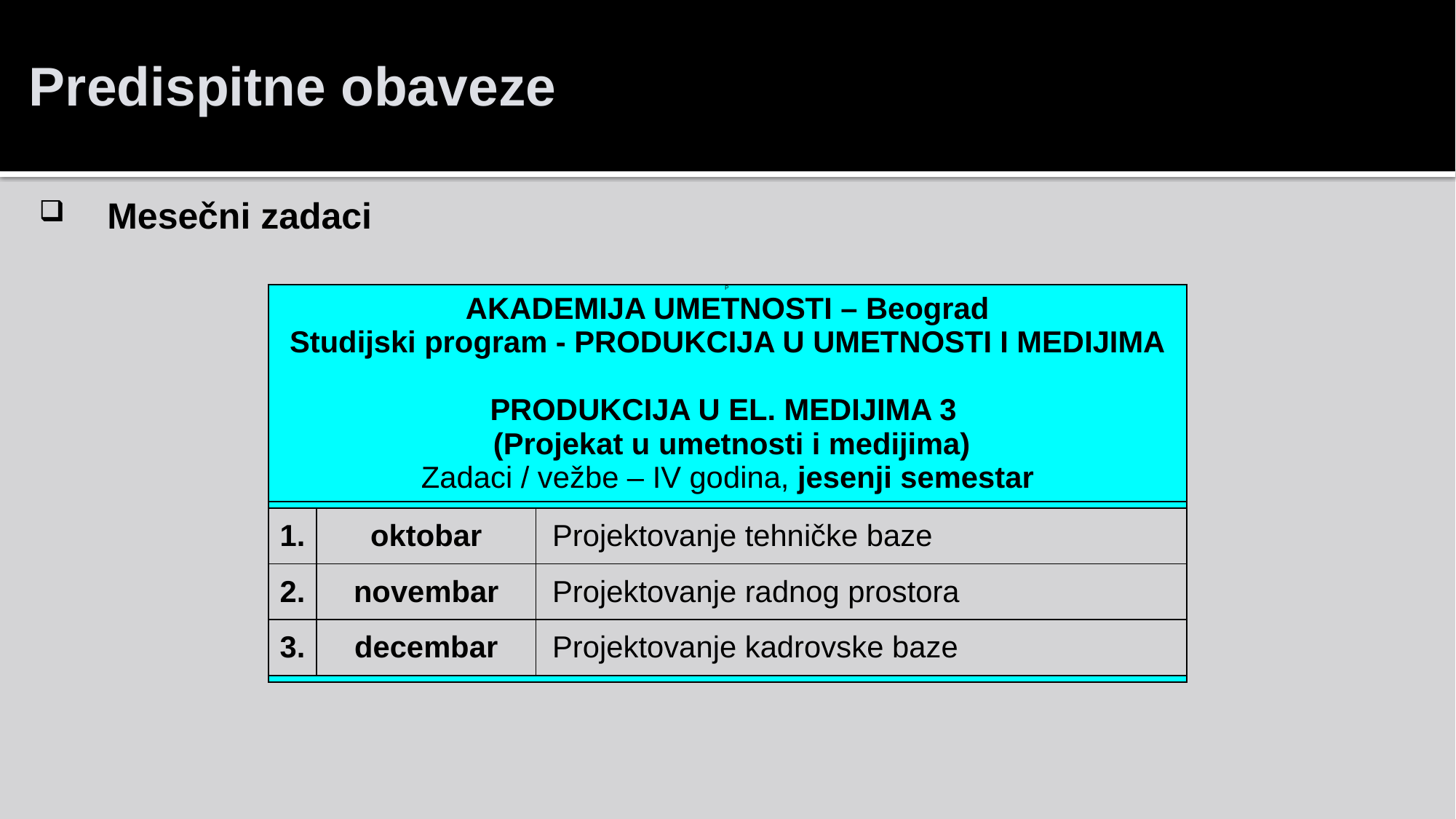

# Predispitne obaveze
Mesečni zadaci

| P  AKADEMIJA UMETNOSTI – Beograd Studijski program - PRODUKCIJA U UMETNOSTI I MEDIJIMA   PRODUKCIJA U EL. MEDIJIMA 3 (Projekat u umetnosti i medijima) Zadaci / vežbe – IV godina, jesenji semestar |  |  |
| --- | --- | --- |
|  |  |  |
| 1. | oktobar | Projektovanje tehničke baze |
| 2. | novembar | Projektovanje radnog prostora |
| 3. | decembar | Projektovanje kadrovske baze |
|  |  |  |